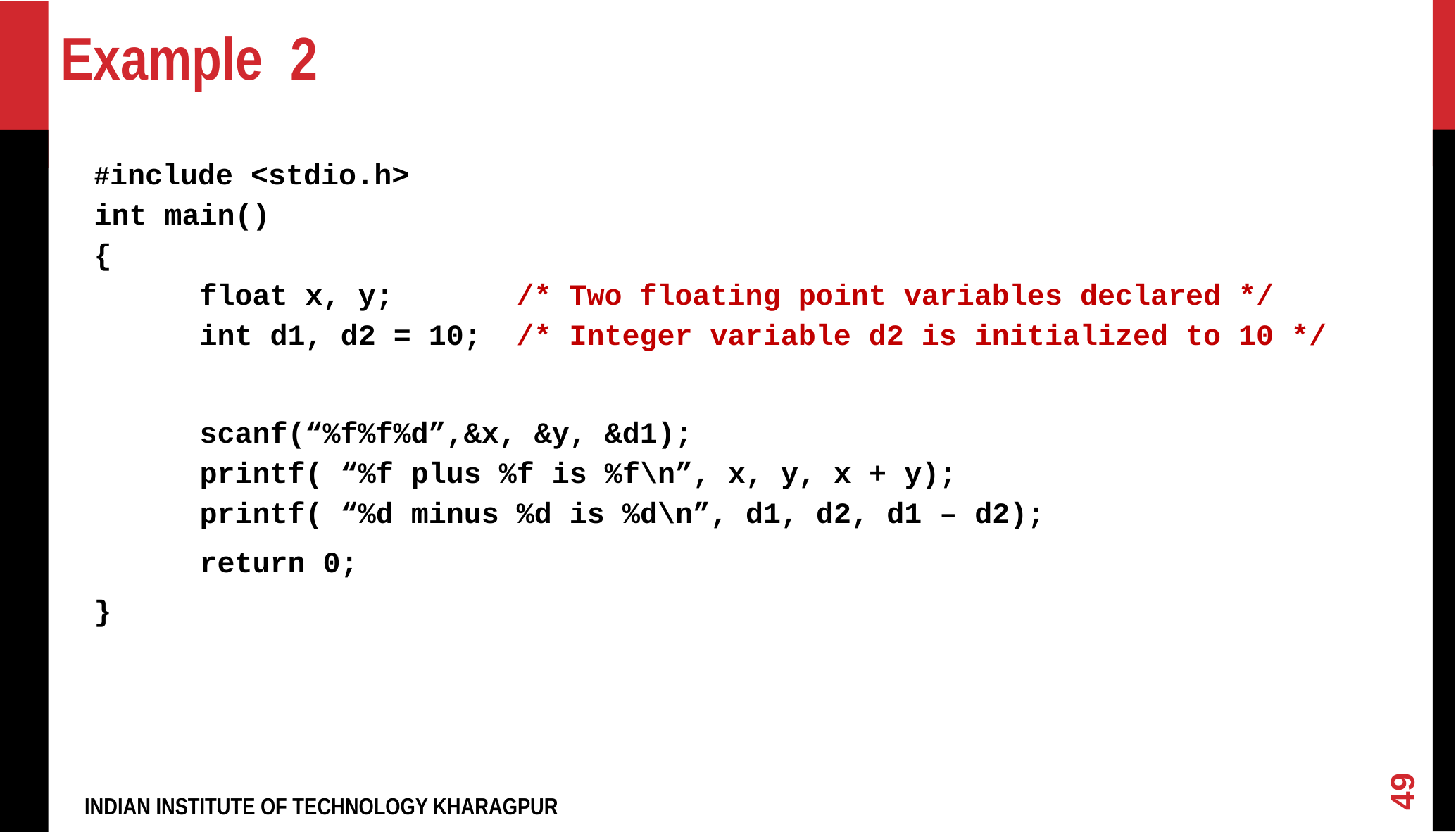

Example  2
#include <stdio.h>
int main()
{
      float x, y;		/* Two floating point variables declared */
      int d1, d2 = 10;	/* Integer variable d2 is initialized to 10 */

	scanf(“%f%f%d”,&x, &y, &d1);
      printf( “%f plus %f is %f\n”, x, y, x + y);
      printf( “%d minus %d is %d\n”, d1, d2, d1 – d2);
      return 0;
}
49
INDIAN INSTITUTE OF TECHNOLOGY KHARAGPUR